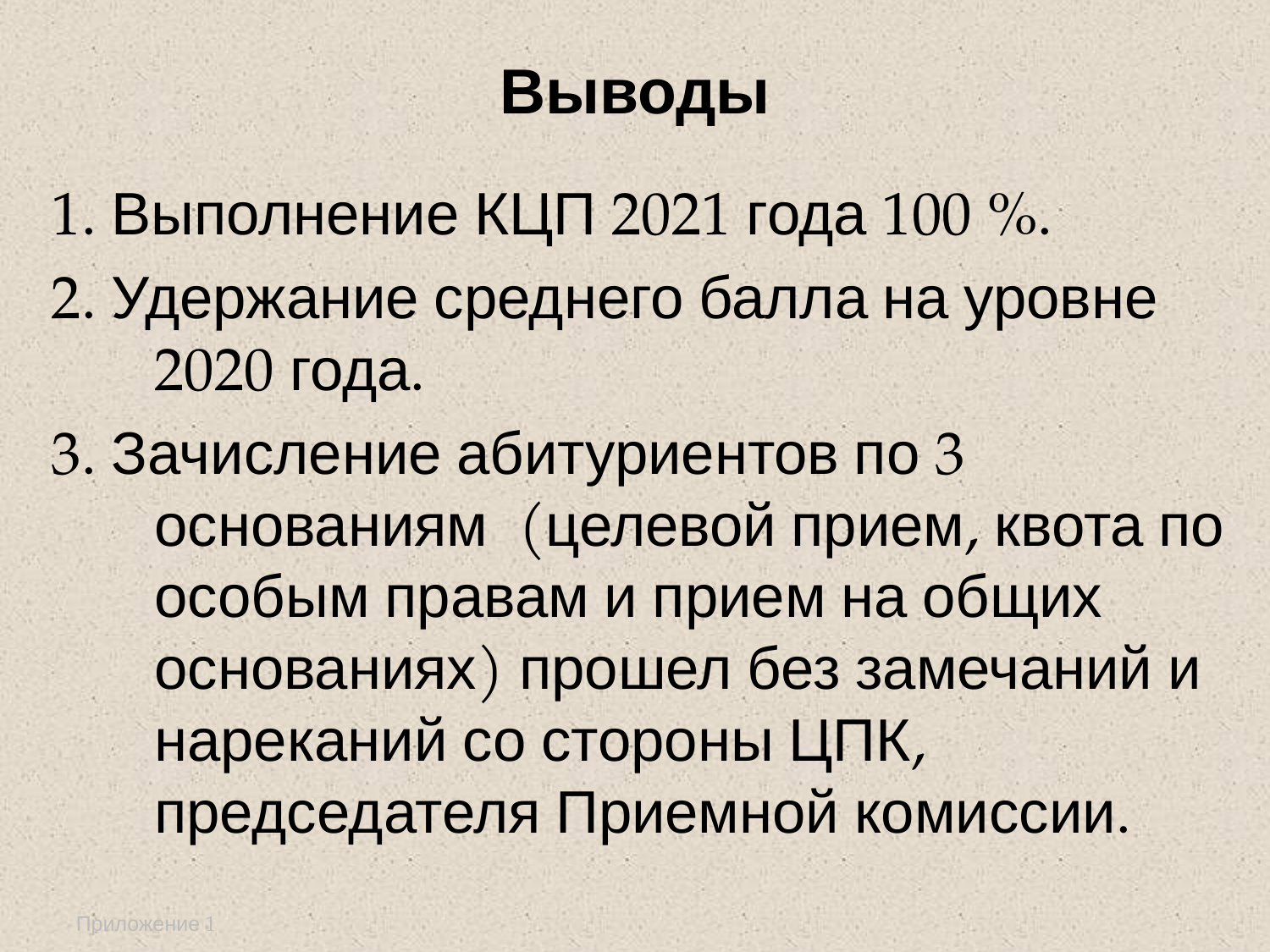

# Выводы
1. Выполнение КЦП 2021 года 100 %.
2. Удержание среднего балла на уровне 2020 года.
3. Зачисление абитуриентов по 3 основаниям  (целевой прием, квота по особым правам и прием на общих основаниях) прошел без замечаний и нареканий со стороны ЦПК, председателя Приемной комиссии.

Приложение 1